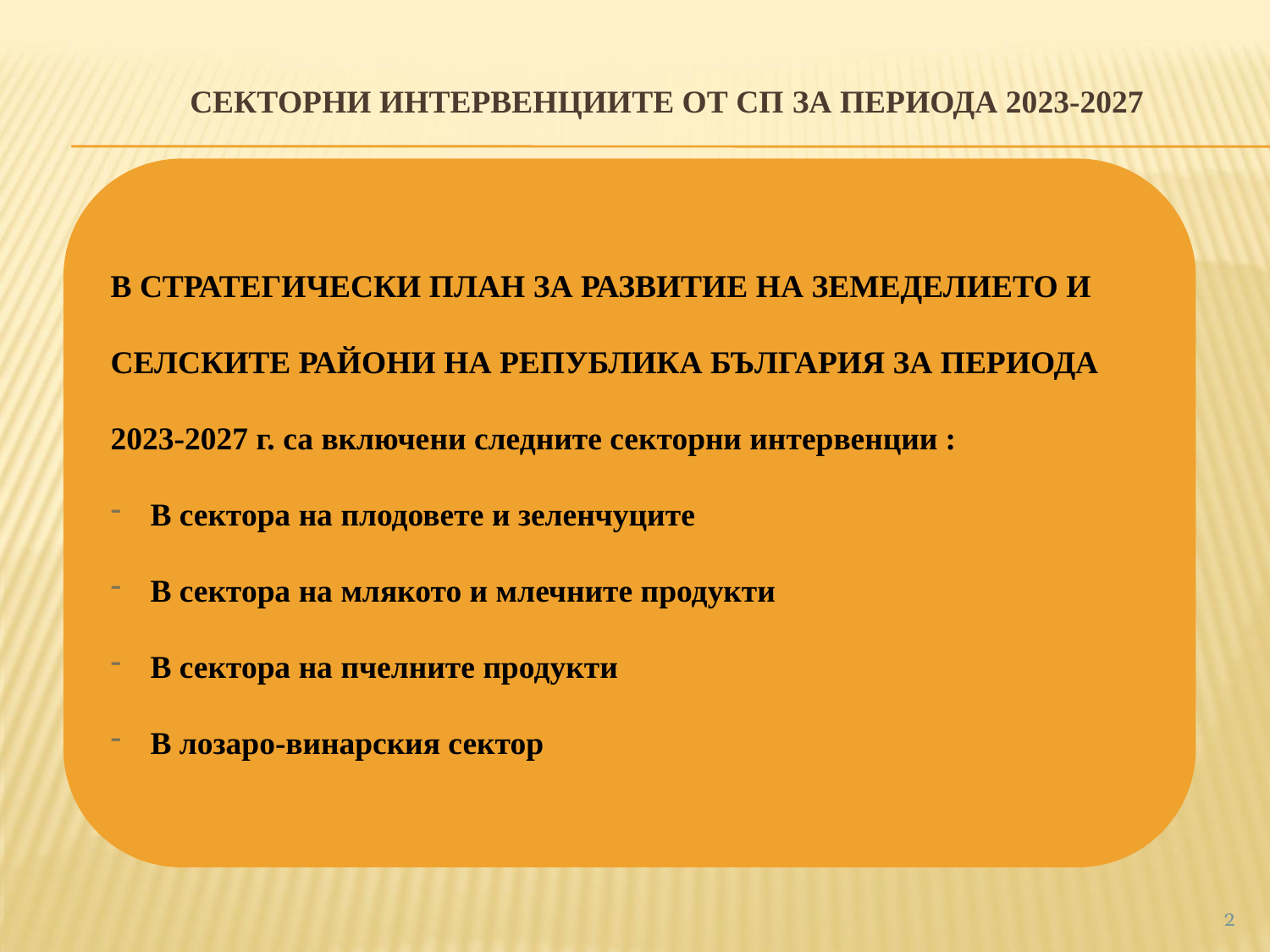

# СЕКТОРНИ Интервенциите от СП за периода 2023-2027
В СТРАТЕГИЧЕСКИ ПЛАН ЗА РАЗВИТИЕ НА ЗЕМЕДЕЛИЕТО И
СЕЛСКИТЕ РАЙОНИ НА РЕПУБЛИКА БЪЛГАРИЯ ЗА ПЕРИОДА 2023-2027 г. са включени следните секторни интервенции :
В сектора на плодовете и зеленчуците
В сектора на млякото и млечните продукти
В сектора на пчелните продукти
В лозаро-винарския сектор

2